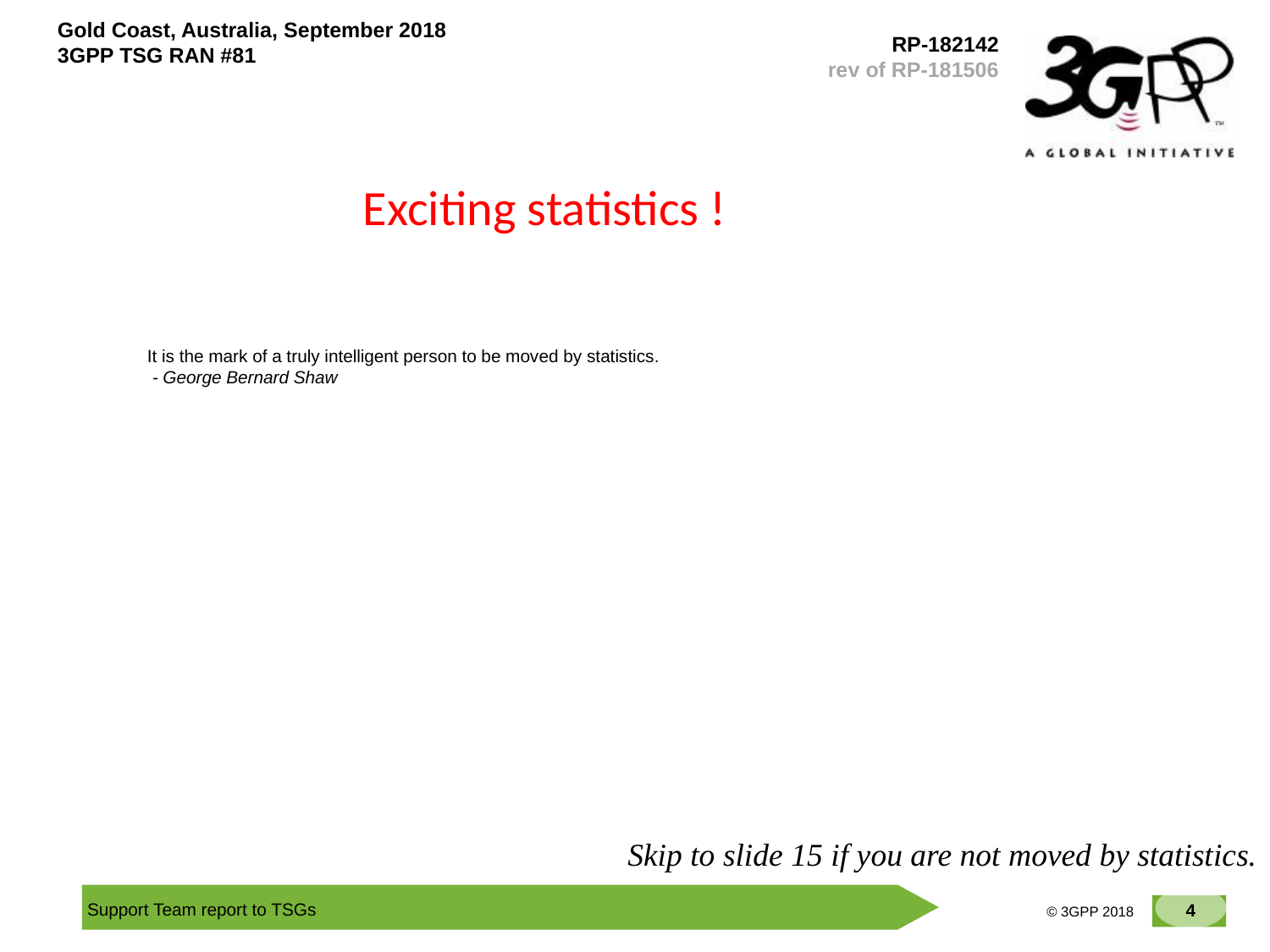

Exciting statistics !
It is the mark of a truly intelligent person to be moved by statistics.
 - George Bernard Shaw
Skip to slide 15 if you are not moved by statistics.